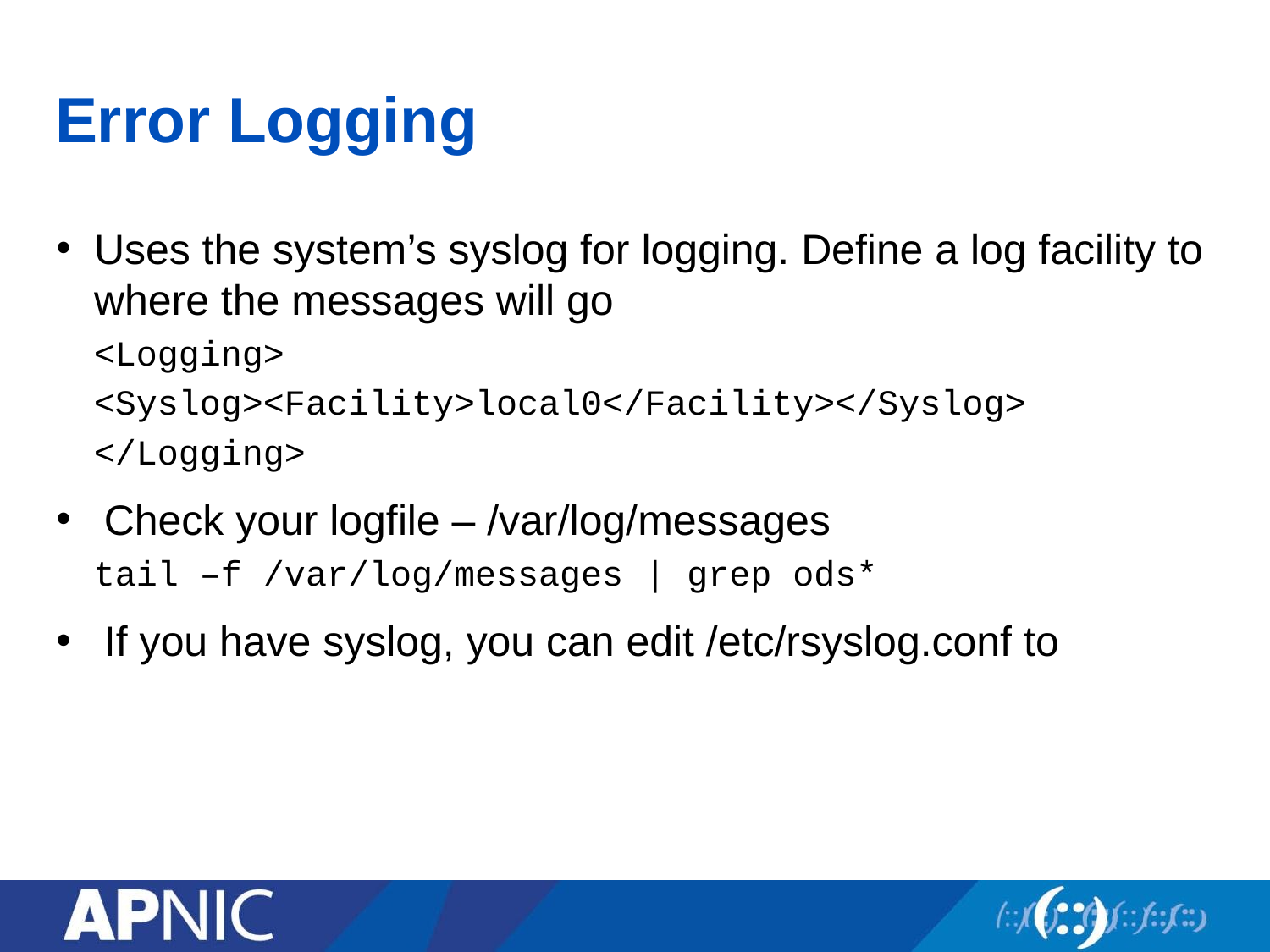

# Error Logging
Uses the system’s syslog for logging. Define a log facility to where the messages will go
<Logging>
<Syslog><Facility>local0</Facility></Syslog>
</Logging>
Check your logfile – /var/log/messages
tail –f /var/log/messages | grep ods*
If you have syslog, you can edit /etc/rsyslog.conf to